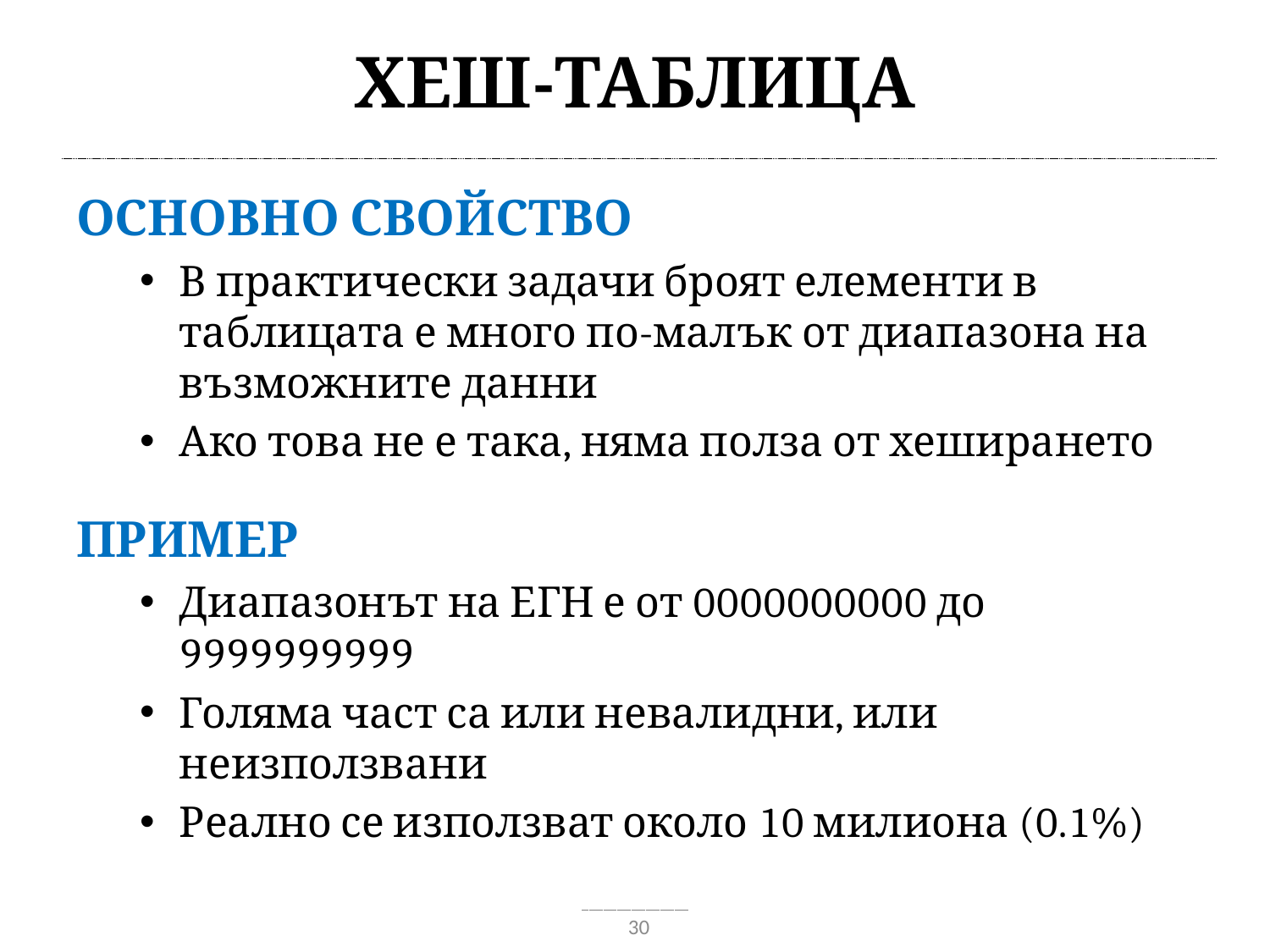

# Хеш-таблица
Основно свойство
В практически задачи броят елементи в таблицата е много по-малък от диапазона на възможните данни
Ако това не е така, няма полза от хеширането
Пример
Диапазонът на ЕГН е от 0000000000 до 9999999999
Голяма част са или невалидни, или неизползвани
Реално се използват около 10 милиона (0.1%)
30